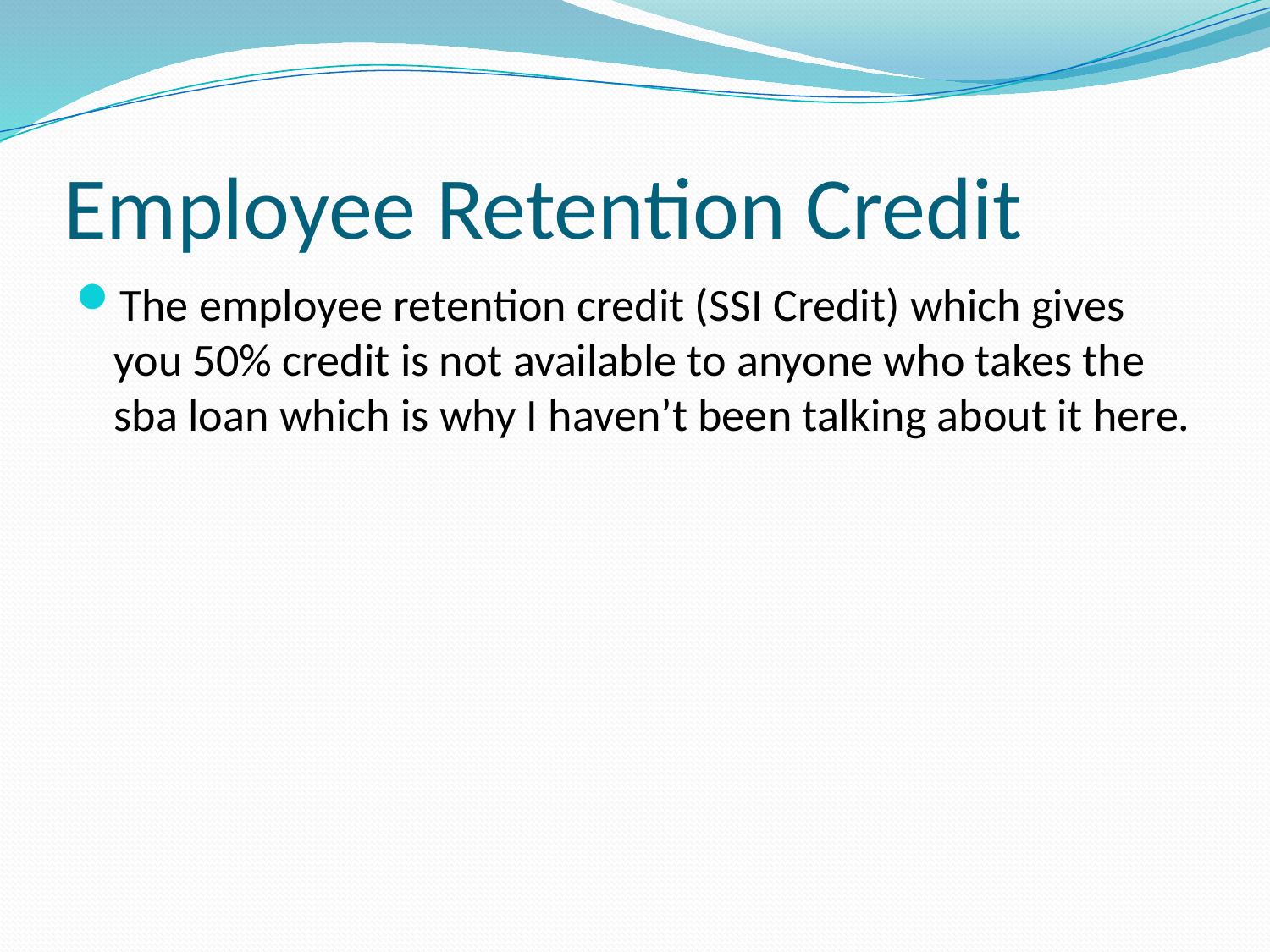

# Employee Retention Credit
The employee retention credit (SSI Credit) which gives you 50% credit is not available to anyone who takes the sba loan which is why I haven’t been talking about it here.